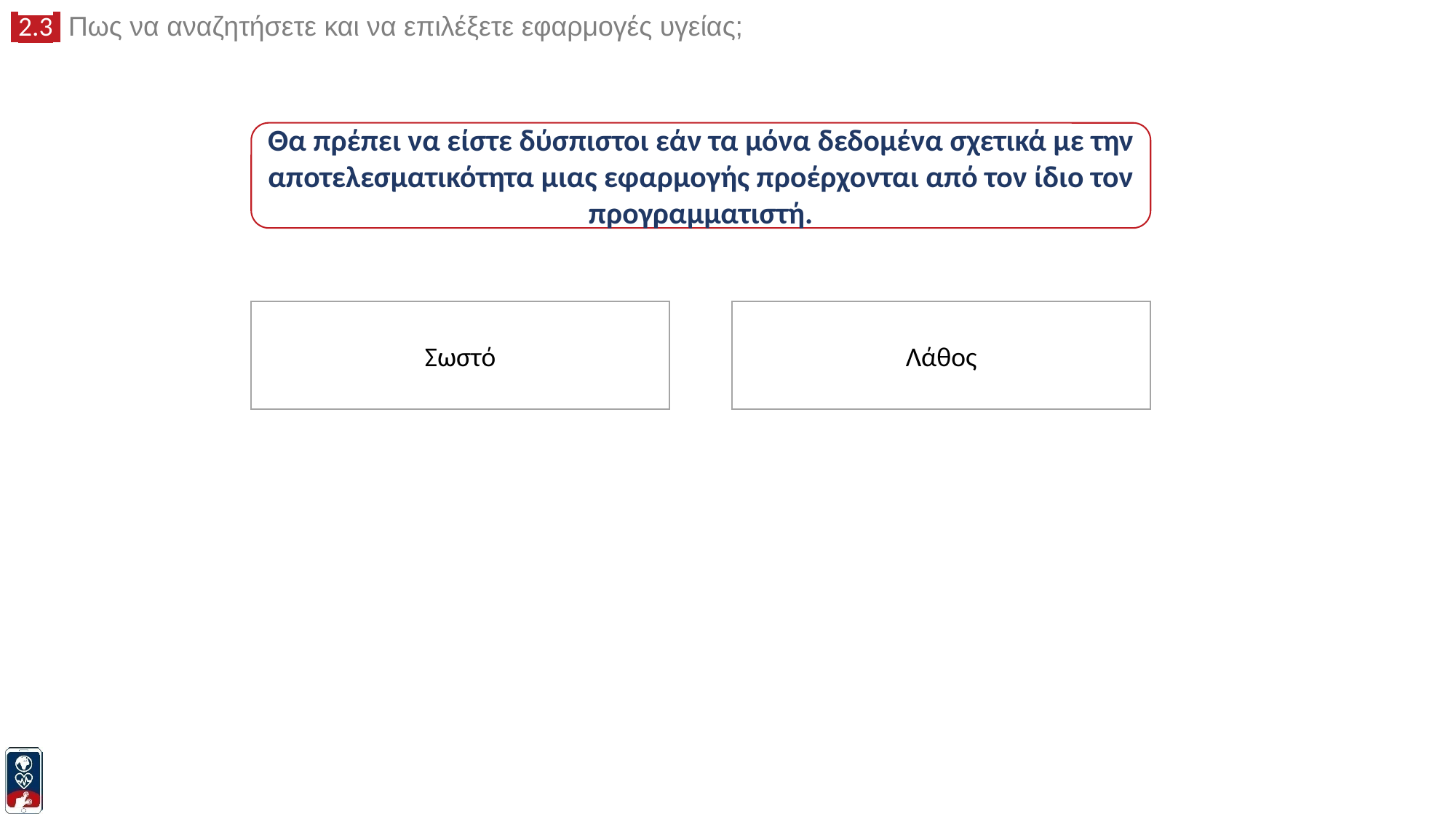

Θα πρέπει να είστε δύσπιστοι εάν τα μόνα δεδομένα σχετικά με την αποτελεσματικότητα μιας εφαρμογής προέρχονται από τον ίδιο τον προγραμματιστή.
Σωστό
Λάθος